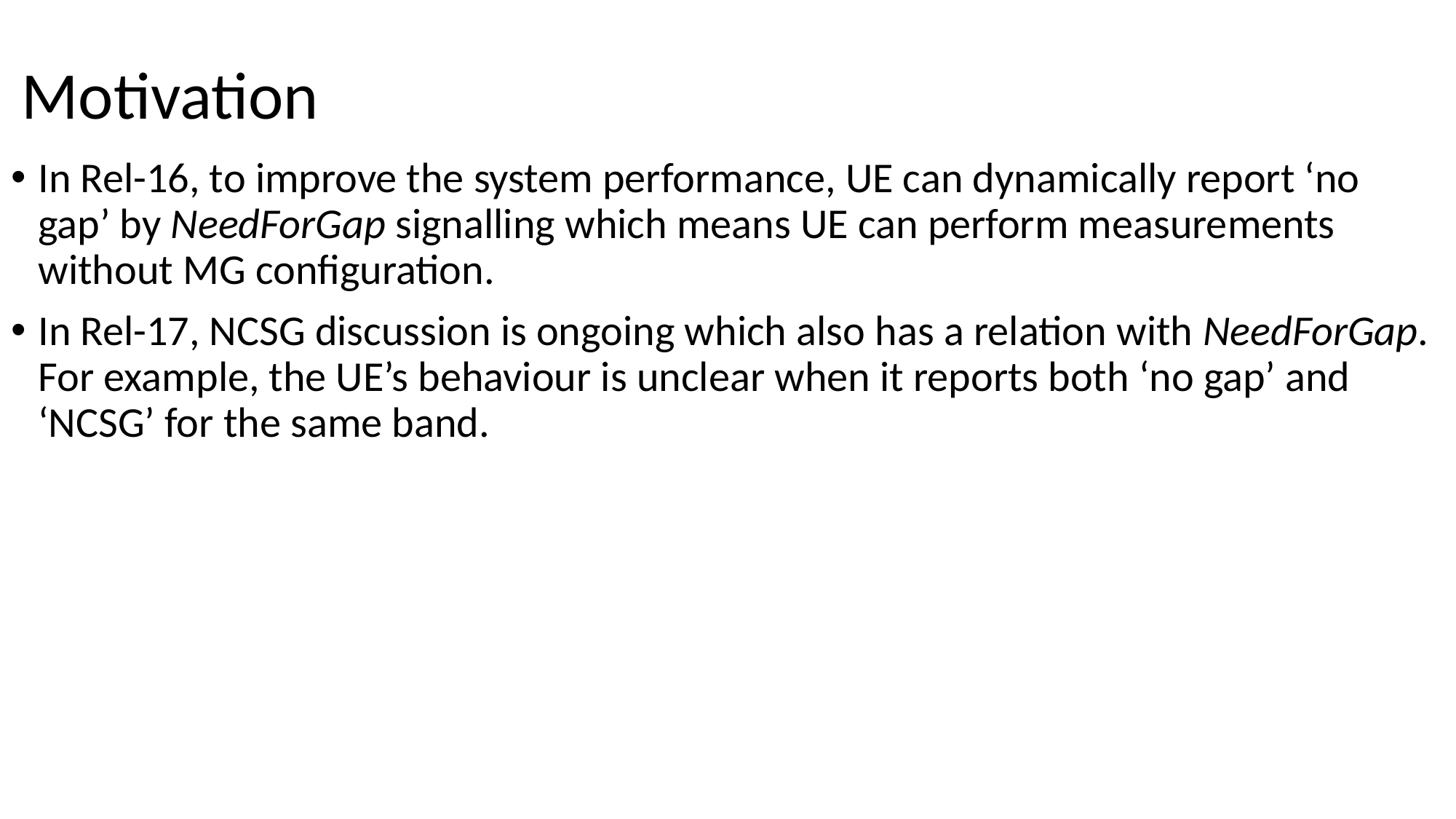

# Motivation
In Rel-16, to improve the system performance, UE can dynamically report ‘no gap’ by NeedForGap signalling which means UE can perform measurements without MG configuration.
In Rel-17, NCSG discussion is ongoing which also has a relation with NeedForGap. For example, the UE’s behaviour is unclear when it reports both ‘no gap’ and ‘NCSG’ for the same band.